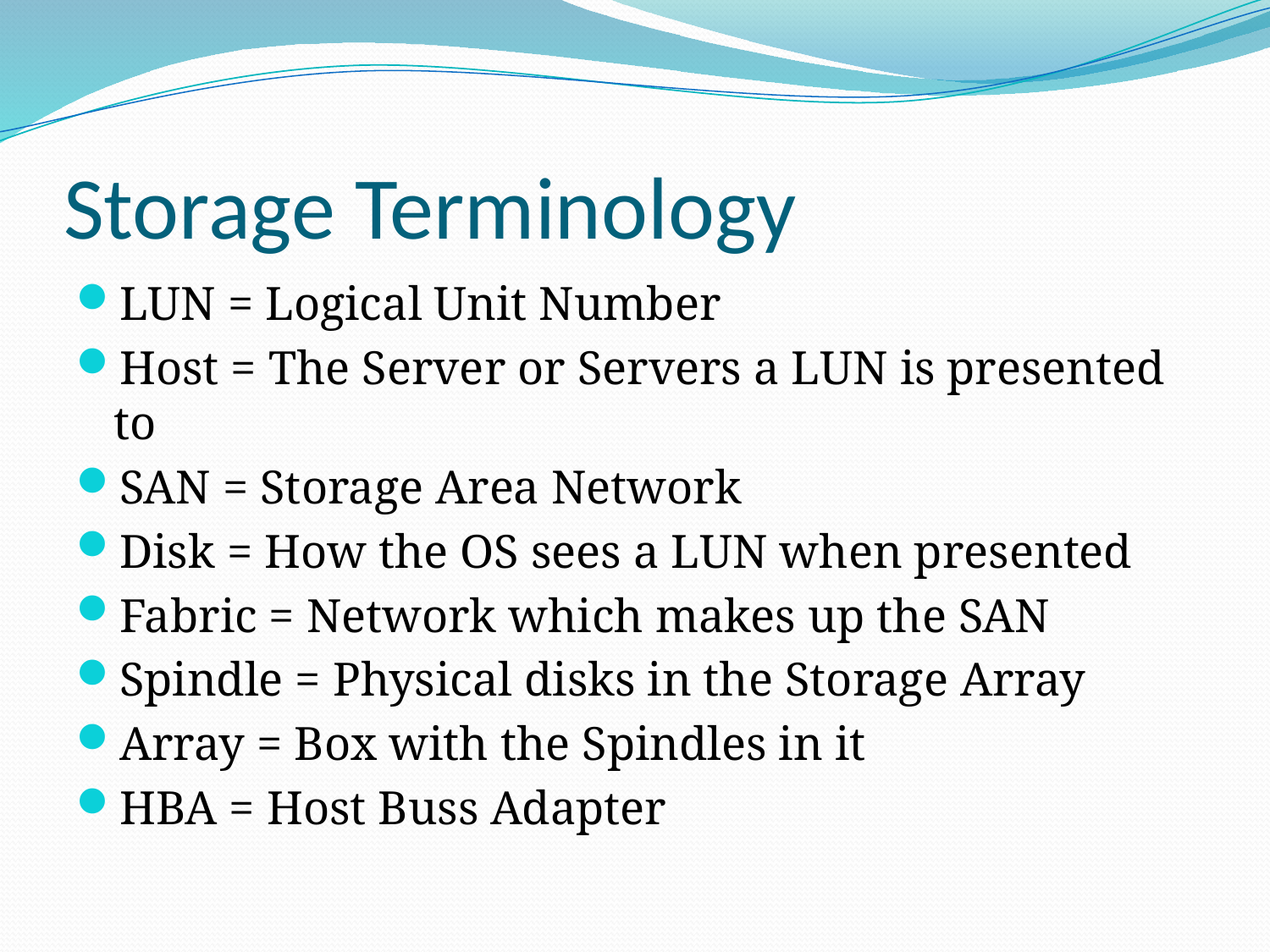

# Storage Terminology
LUN = Logical Unit Number
Host = The Server or Servers a LUN is presented to
SAN = Storage Area Network
Disk = How the OS sees a LUN when presented
Fabric = Network which makes up the SAN
Spindle = Physical disks in the Storage Array
Array = Box with the Spindles in it
HBA = Host Buss Adapter